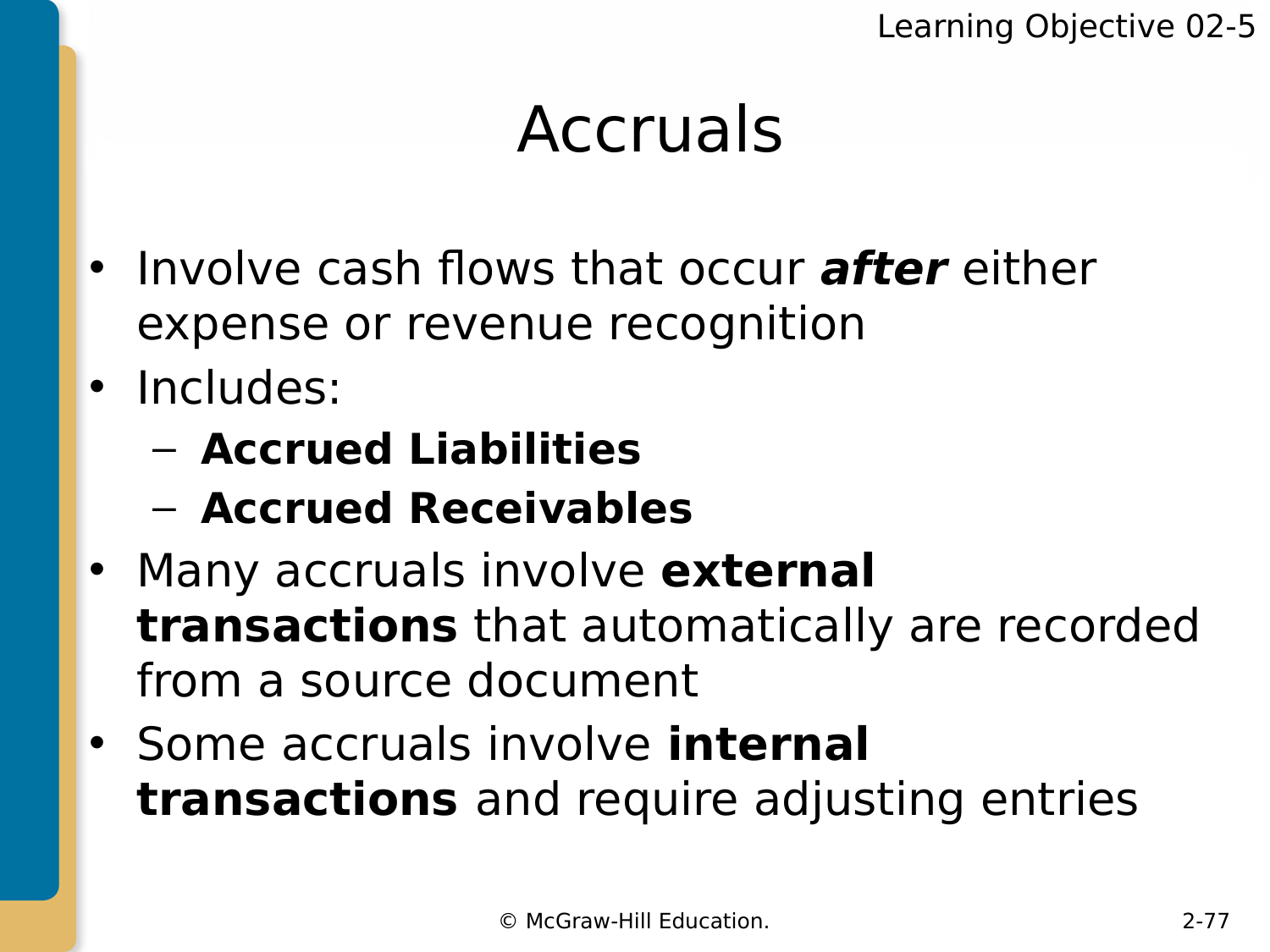

Learning Objective 02-5
# Accruals
Involve cash flows that occur after either expense or revenue recognition
Includes:
Accrued Liabilities
Accrued Receivables
Many accruals involve external transactions that automatically are recorded from a source document
Some accruals involve internal transactions and require adjusting entries